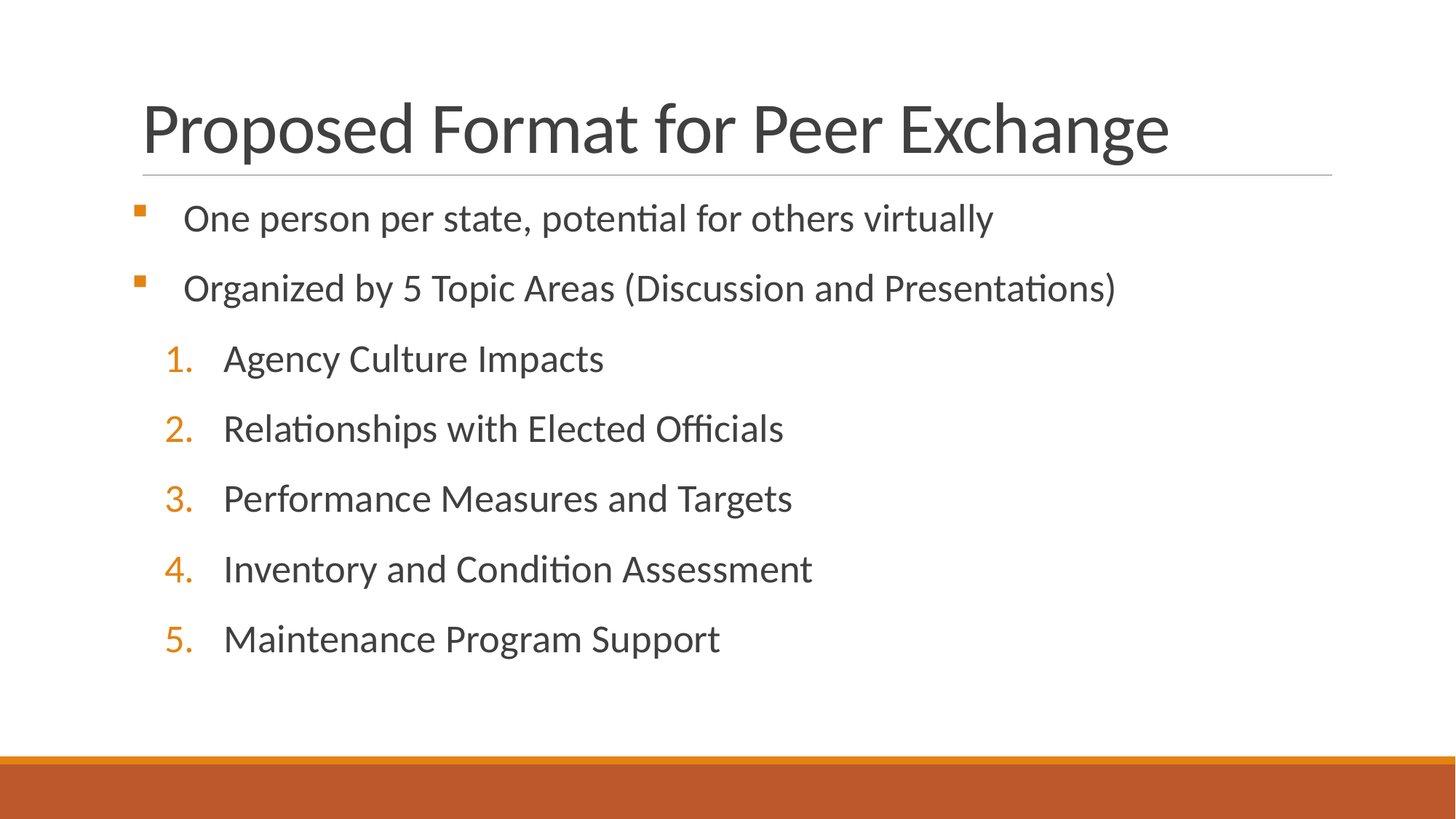

# Proposed Format for Peer Exchange
One person per state, potential for others virtually
Organized by 5 Topic Areas (Discussion and Presentations)
Agency Culture Impacts
Relationships with Elected Officials
Performance Measures and Targets
Inventory and Condition Assessment
Maintenance Program Support